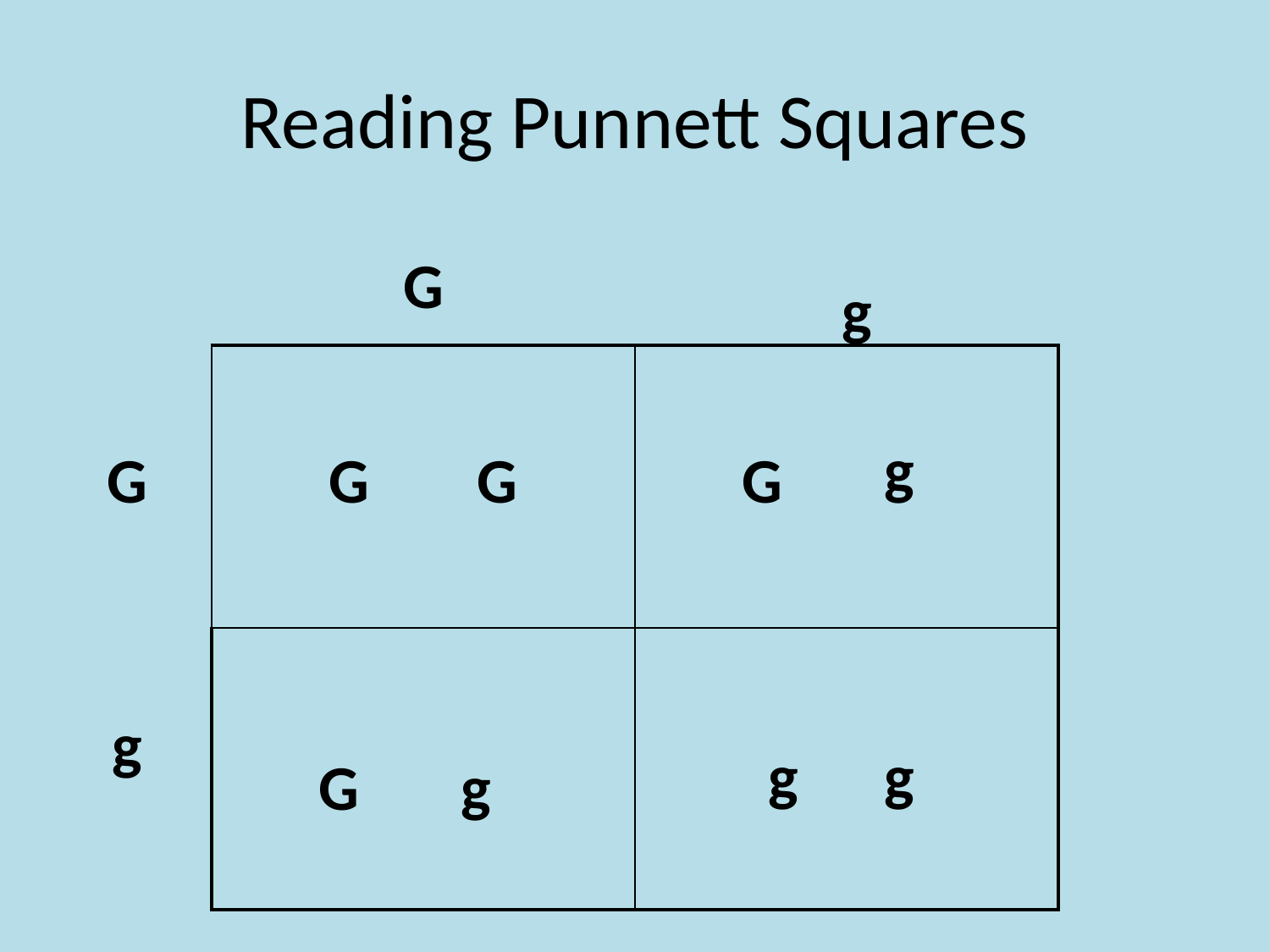

# Reading Punnett Squares
G
g
|  |  |
| --- | --- |
|  |  |
g
G
G
G
G
g
g
g
G
g